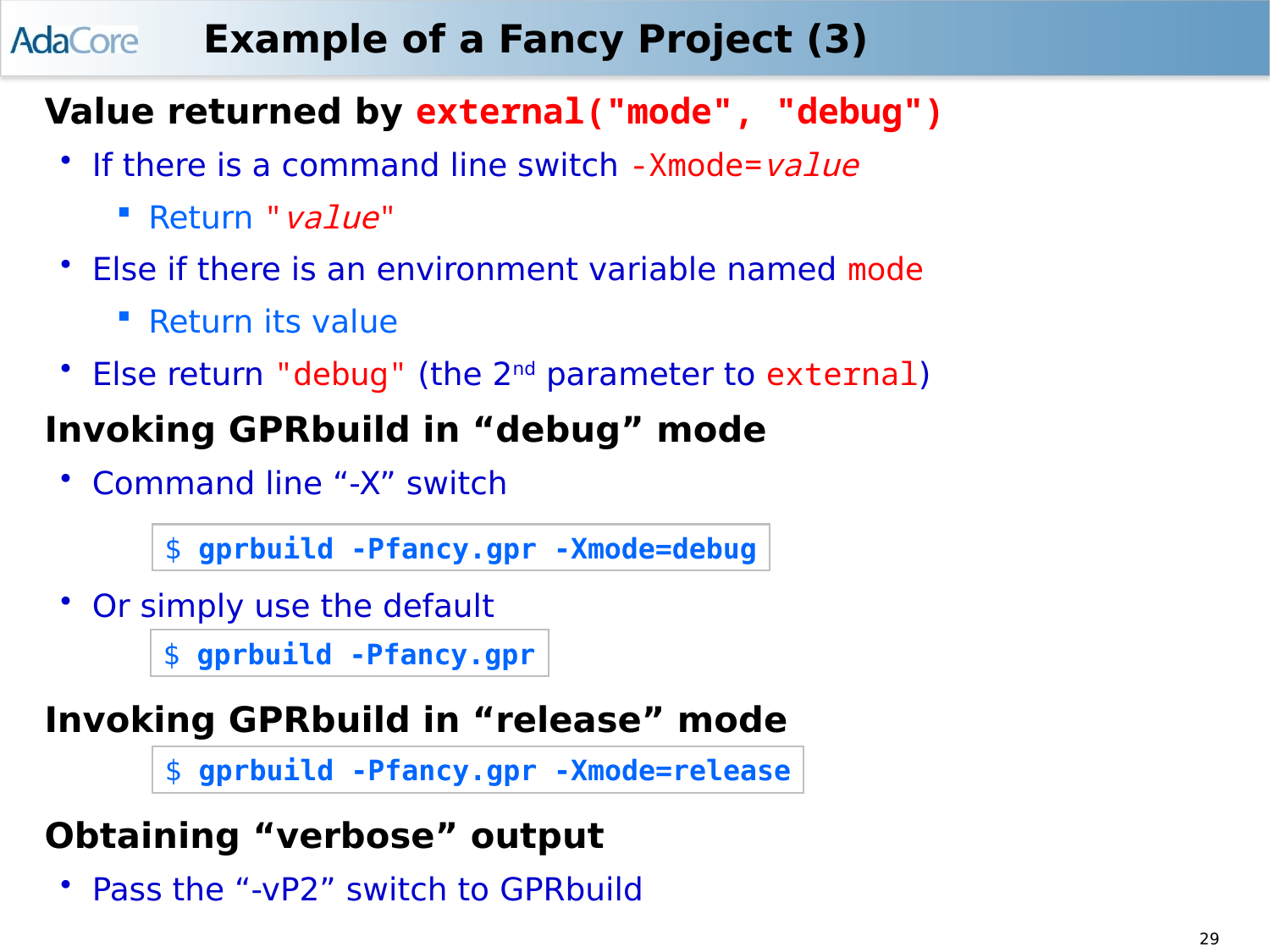

# Example of a Fancy Project (3)
Value returned by external("mode", "debug")
If there is a command line switch -Xmode=value
Return "value"
Else if there is an environment variable named mode
Return its value
Else return "debug" (the 2nd parameter to external)
Invoking GPRbuild in “debug” mode
Command line “-X” switch

Or simply use the default

Invoking GPRbuild in “release” mode

Obtaining “verbose” output
Pass the “-vP2” switch to GPRbuild
$ gprbuild -Pfancy.gpr -Xmode=debug
$ gprbuild -Pfancy.gpr
$ gprbuild -Pfancy.gpr -Xmode=release